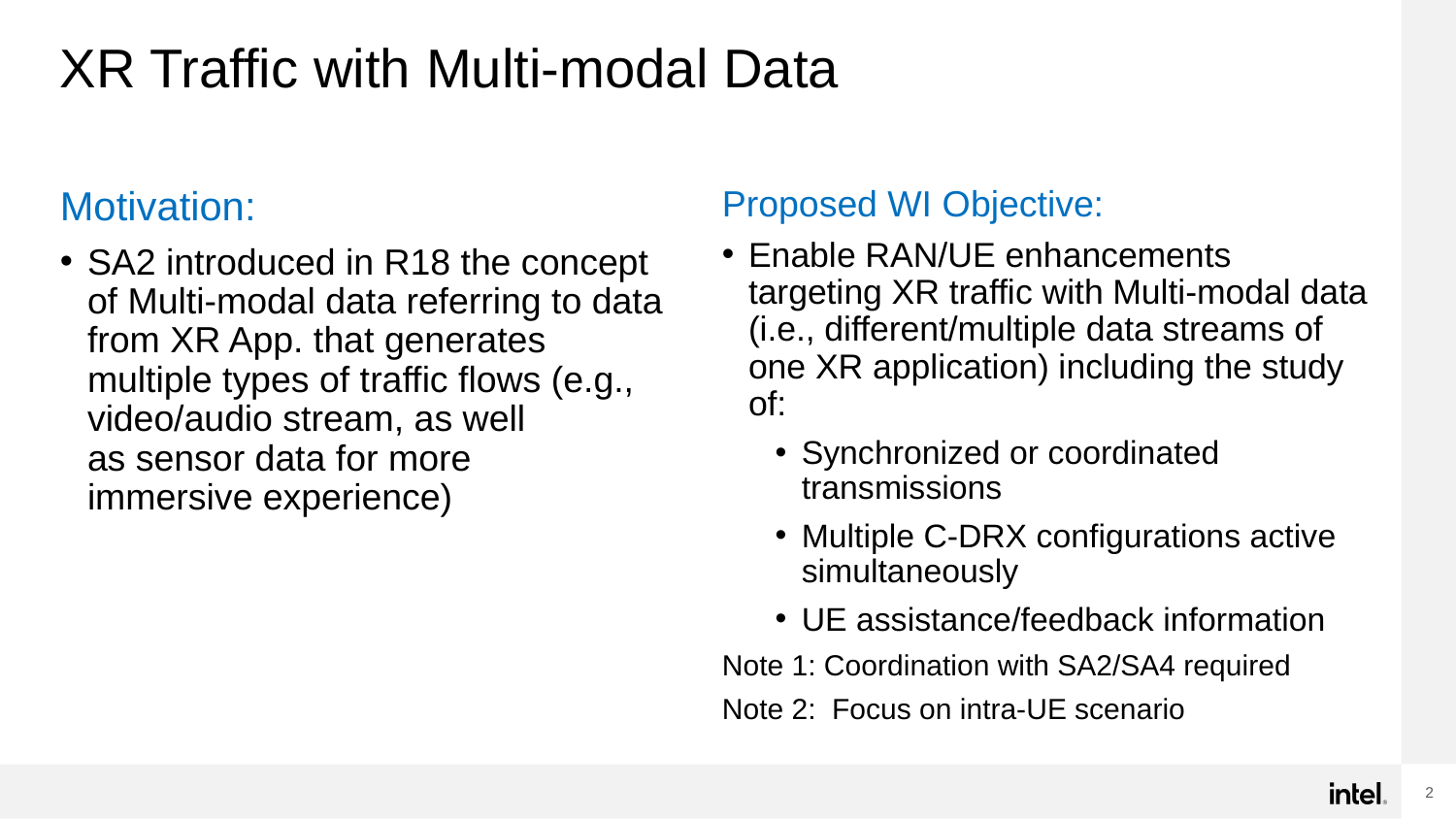

# XR Traffic with Multi-modal Data
Motivation:
SA2 introduced in R18 the concept of Multi-modal data referring to data from XR App. that generates multiple types of traffic flows (e.g., video/audio stream, as well as sensor data for more immersive experience)
Proposed WI Objective:
Enable RAN/UE enhancements targeting XR traffic with Multi-modal data (i.e., different/multiple data streams of one XR application) including the study of:
Synchronized or coordinated transmissions
Multiple C-DRX configurations active simultaneously
UE assistance/feedback information
Note 1: Coordination with SA2/SA4 required
Note 2:  Focus on intra-UE scenario